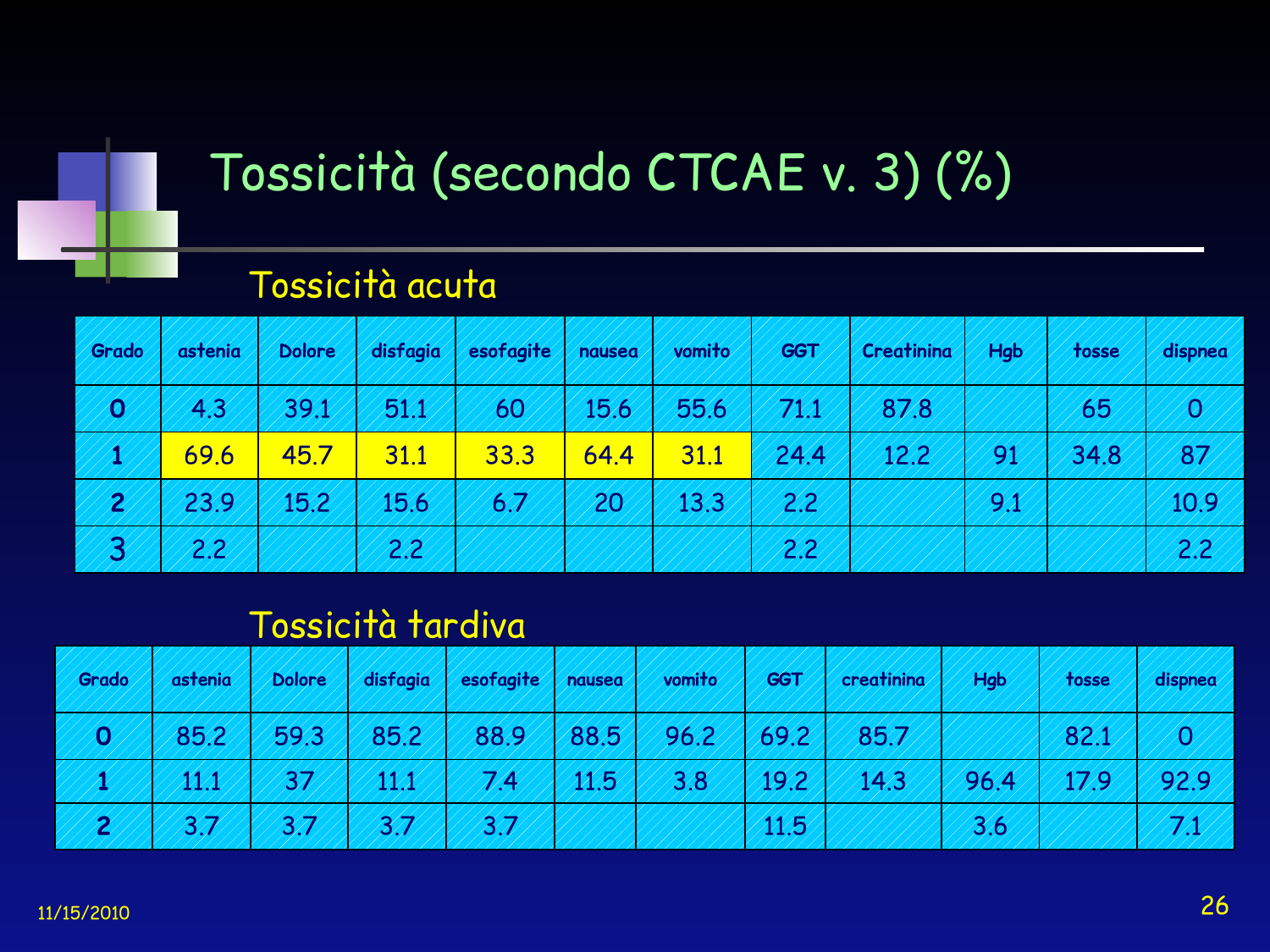

# Tossicità (secondo CTCAE v. 3) (%)
Tossicità acuta
| Grado | astenia | Dolore | disfagia | esofagite | nausea | vomito | GGT | Creatinina | Hgb | tosse | dispnea |
| --- | --- | --- | --- | --- | --- | --- | --- | --- | --- | --- | --- |
| 0 | 4.3 | 39.1 | 51.1 | 60 | 15.6 | 55.6 | 71.1 | 87.8 |  | 65 | 0 |
| 1 | 69.6 | 45.7 | 31.1 | 33.3 | 64.4 | 31.1 | 24.4 | 12.2 | 91 | 34.8 | 87 |
| 2 | 23.9 | 15.2 | 15.6 | 6.7 | 20 | 13.3 | 2.2 |  | 9.1 |  | 10.9 |
| 3 | 2.2 |  | 2.2 |  |  |  | 2.2 |  |  |  | 2.2 |
Tossicità tardiva
| Grado | astenia | Dolore | disfagia | esofagite | nausea | vomito | GGT | creatinina | Hgb | tosse | dispnea |
| --- | --- | --- | --- | --- | --- | --- | --- | --- | --- | --- | --- |
| 0 | 85.2 | 59.3 | 85.2 | 88.9 | 88.5 | 96.2 | 69.2 | 85.7 |  | 82.1 | 0 |
| 1 | 11.1 | 37 | 11.1 | 7.4 | 11.5 | 3.8 | 19.2 | 14.3 | 96.4 | 17.9 | 92.9 |
| 2 | 3.7 | 3.7 | 3.7 | 3.7 |  |  | 11.5 |  | 3.6 |  | 7.1 |
11/15/2010

26